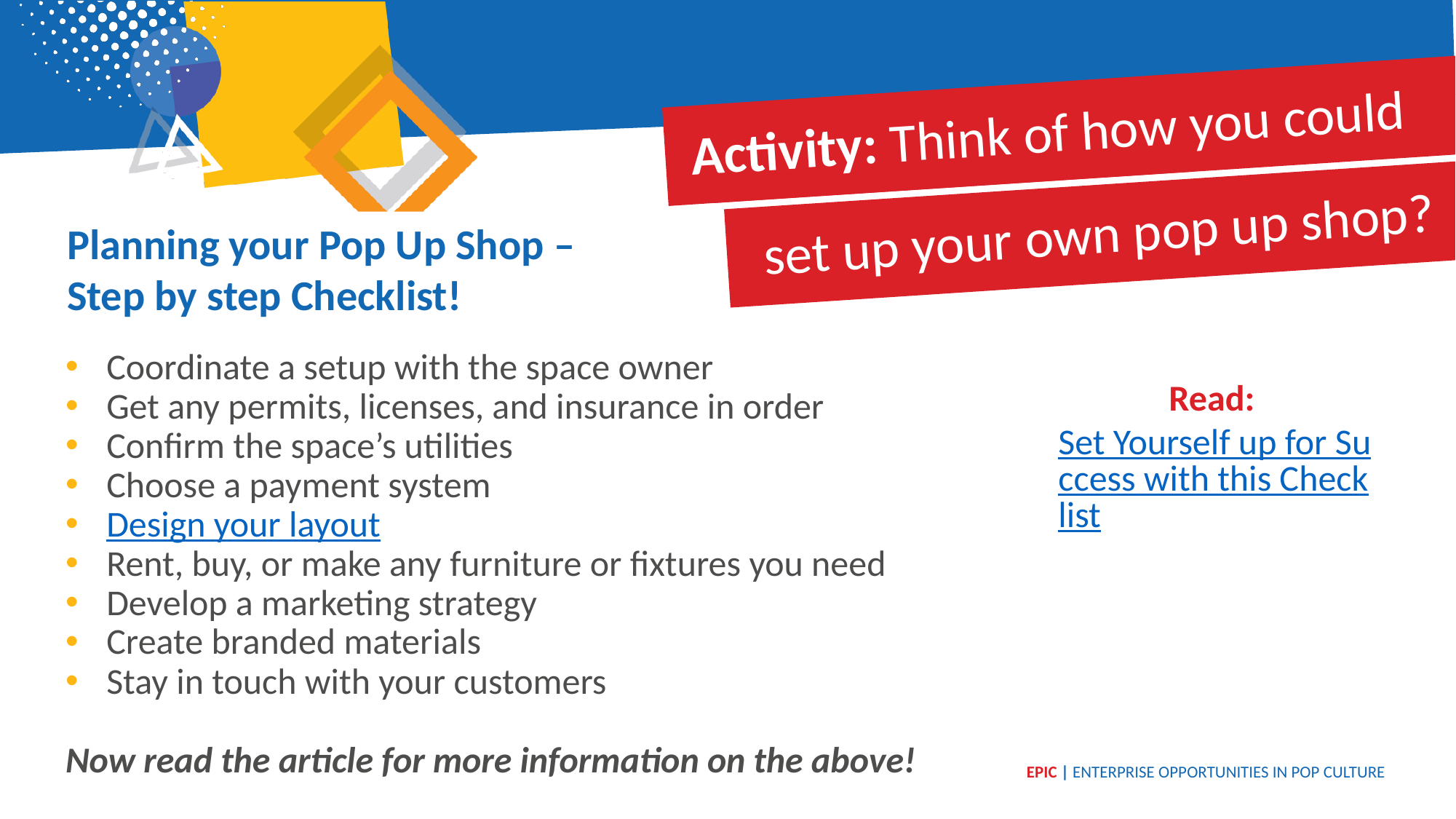

Activity: Think of how you could

set up your own pop up shop?

Planning your Pop Up Shop – Step by step Checklist!

Read: Set Yourself up for Success with this Checklist

Coordinate a setup with the space owner
Get any permits, licenses, and insurance in order
Confirm the space’s utilities
Choose a payment system
Design your layout
Rent, buy, or make any furniture or fixtures you need
Develop a marketing strategy
Create branded materials
Stay in touch with your customers

Now read the article for more information on the above!